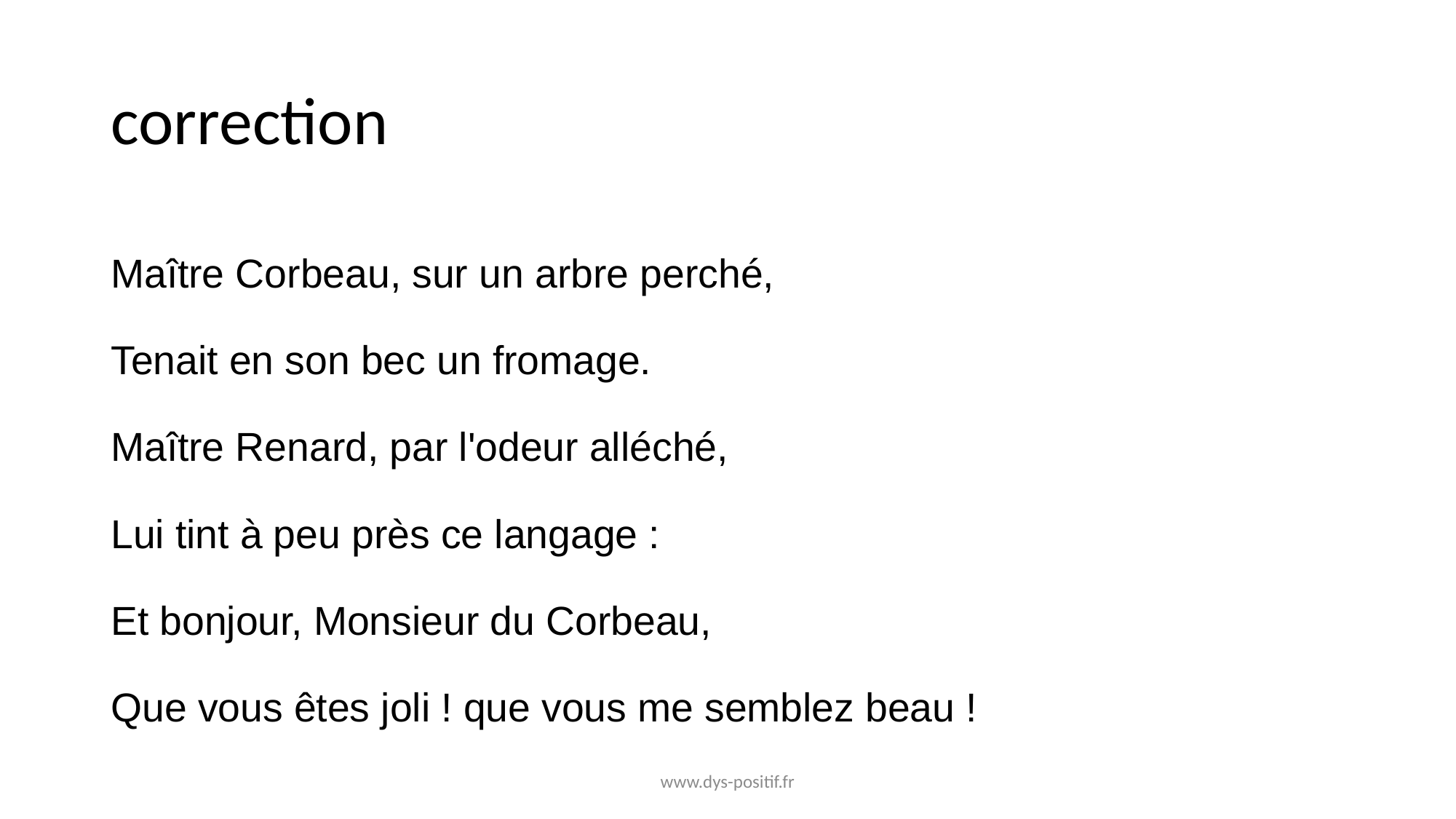

# correction
Maître Corbeau, sur un arbre perché,
Tenait en son bec un fromage.
Maître Renard, par l'odeur alléché,
Lui tint à peu près ce langage :
Et bonjour, Monsieur du Corbeau,
Que vous êtes joli ! que vous me semblez beau !

www.dys-positif.fr